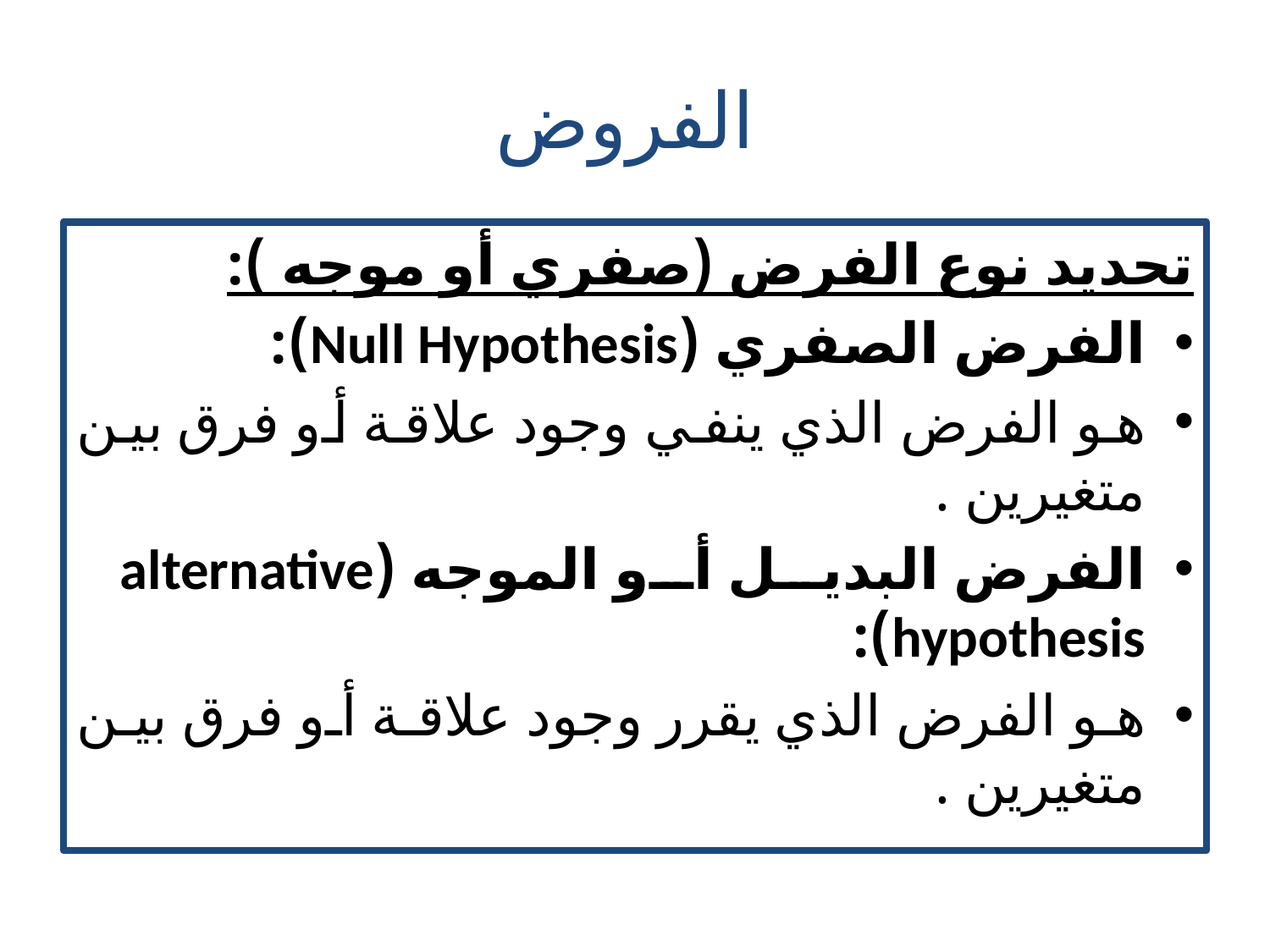

# الفروض
تحديد نوع الفرض (صفري أو موجه ):
الفرض الصفري (Null Hypothesis):
هو الفرض الذي ينفي وجود علاقة أو فرق بين متغيرين .
الفرض البديل أو الموجه (alternative hypothesis):
هو الفرض الذي يقرر وجود علاقة أو فرق بين متغيرين .